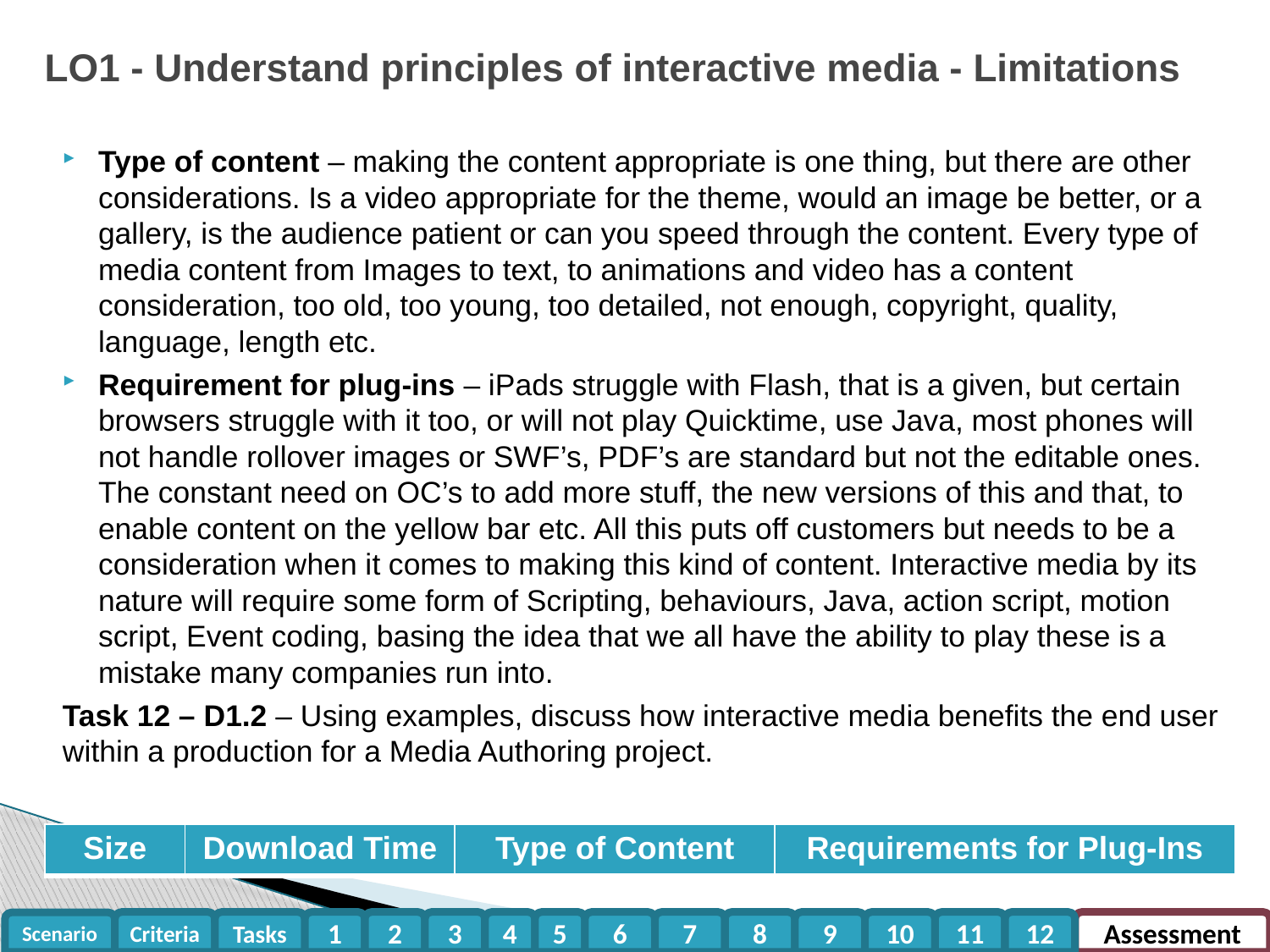

# LO1 - Understand principles of interactive media - Limitations
Type of content – making the content appropriate is one thing, but there are other considerations. Is a video appropriate for the theme, would an image be better, or a gallery, is the audience patient or can you speed through the content. Every type of media content from Images to text, to animations and video has a content consideration, too old, too young, too detailed, not enough, copyright, quality, language, length etc.
Requirement for plug-ins – iPads struggle with Flash, that is a given, but certain browsers struggle with it too, or will not play Quicktime, use Java, most phones will not handle rollover images or SWF’s, PDF’s are standard but not the editable ones. The constant need on OC’s to add more stuff, the new versions of this and that, to enable content on the yellow bar etc. All this puts off customers but needs to be a consideration when it comes to making this kind of content. Interactive media by its nature will require some form of Scripting, behaviours, Java, action script, motion script, Event coding, basing the idea that we all have the ability to play these is a mistake many companies run into.
Task 12 – D1.2 – Using examples, discuss how interactive media benefits the end user within a production for a Media Authoring project.
| Size | Download Time | Type of Content | Requirements for Plug-Ins |
| --- | --- | --- | --- |